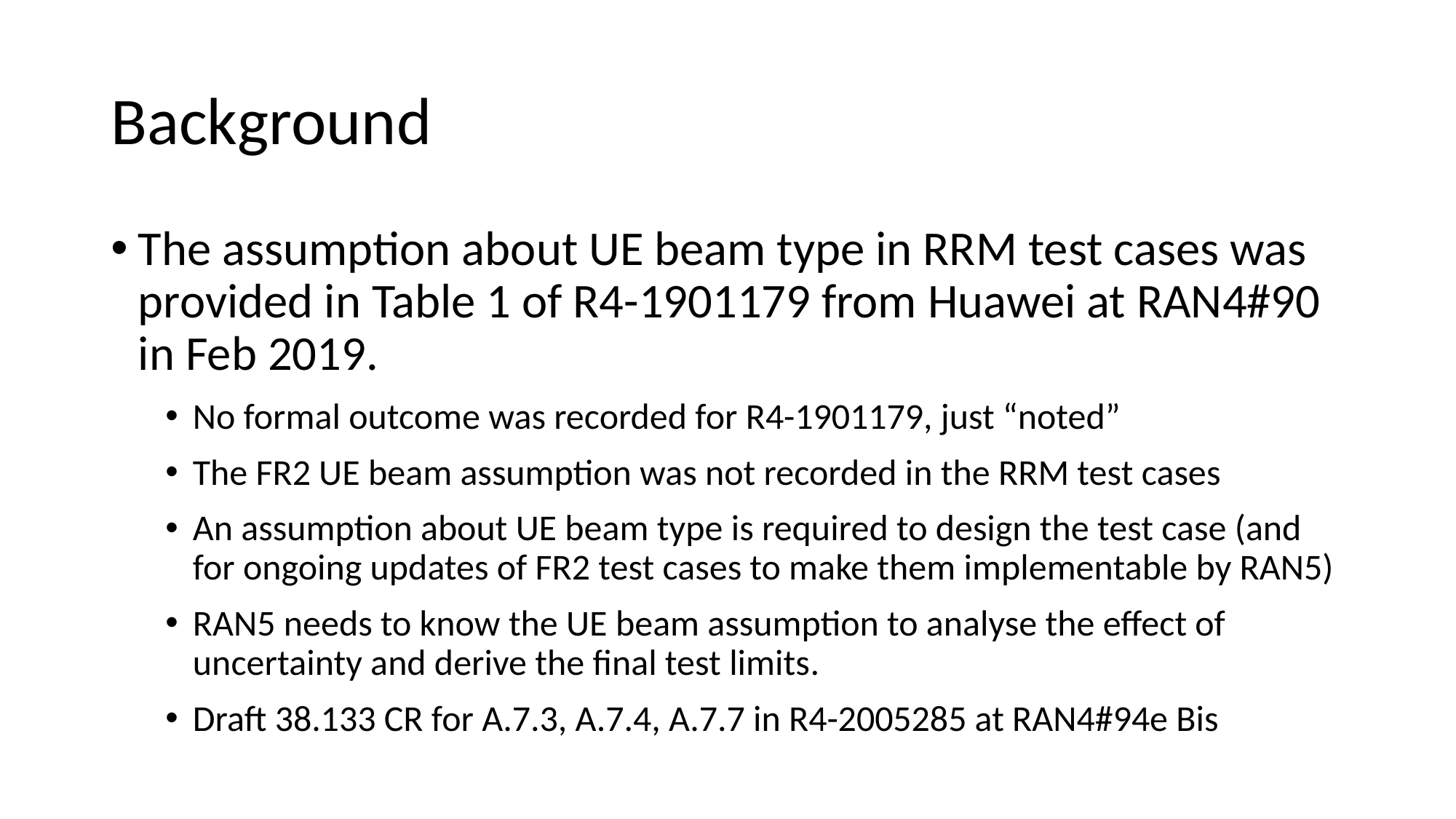

# Background
The assumption about UE beam type in RRM test cases was provided in Table 1 of R4-1901179 from Huawei at RAN4#90 in Feb 2019.
No formal outcome was recorded for R4-1901179, just “noted”
The FR2 UE beam assumption was not recorded in the RRM test cases
An assumption about UE beam type is required to design the test case (and for ongoing updates of FR2 test cases to make them implementable by RAN5)
RAN5 needs to know the UE beam assumption to analyse the effect of uncertainty and derive the final test limits.
Draft 38.133 CR for A.7.3, A.7.4, A.7.7 in R4-2005285 at RAN4#94e Bis